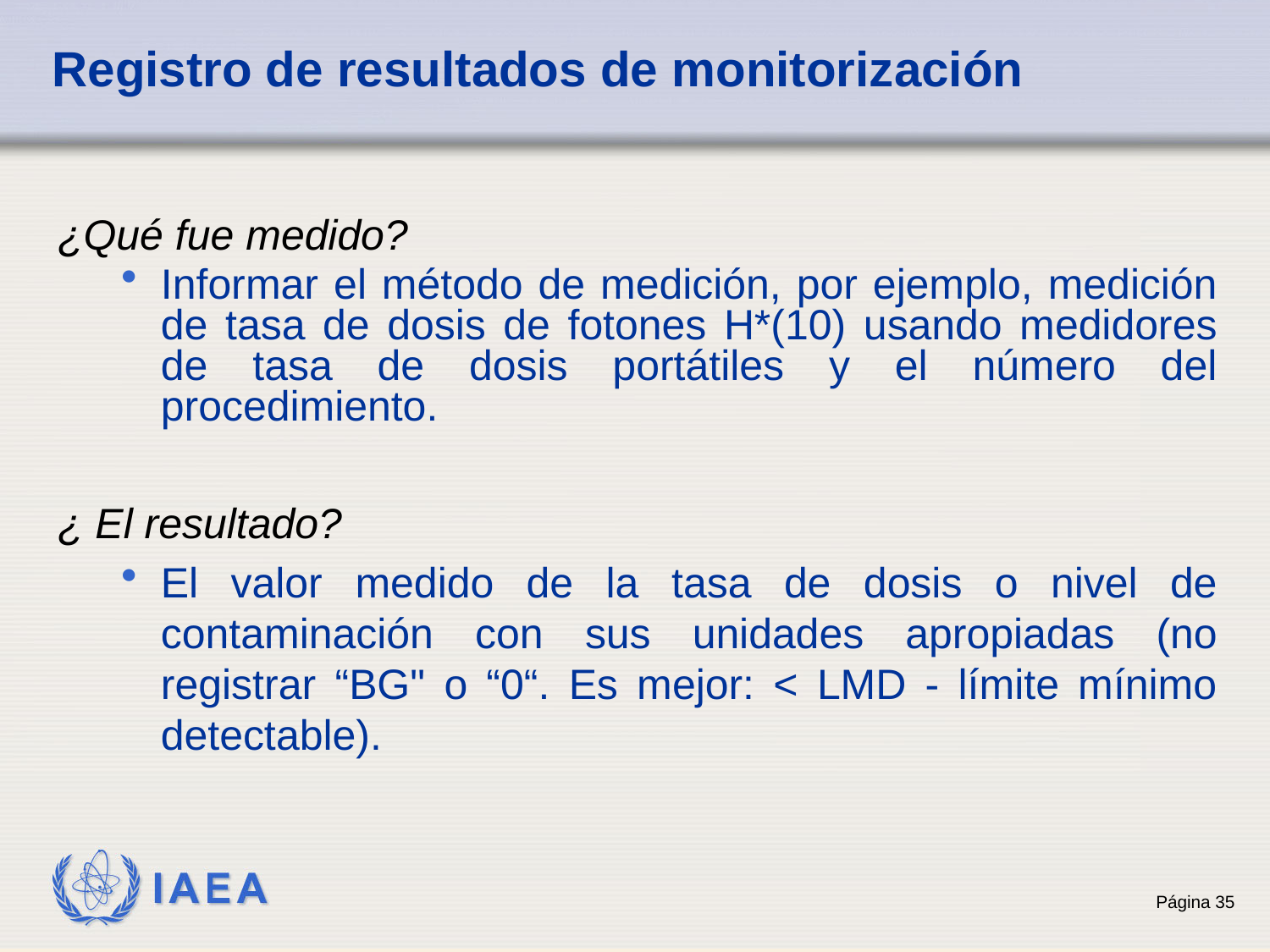

# Registro de resultados de monitorización
¿Qué fue medido?
Informar el método de medición, por ejemplo, medición de tasa de dosis de fotones H*(10) usando medidores de tasa de dosis portátiles y el número del procedimiento.

¿ El resultado?
El valor medido de la tasa de dosis o nivel de contaminación con sus unidades apropiadas (no registrar “BG" o “0“. Es mejor: < LMD - límite mínimo detectable).
35